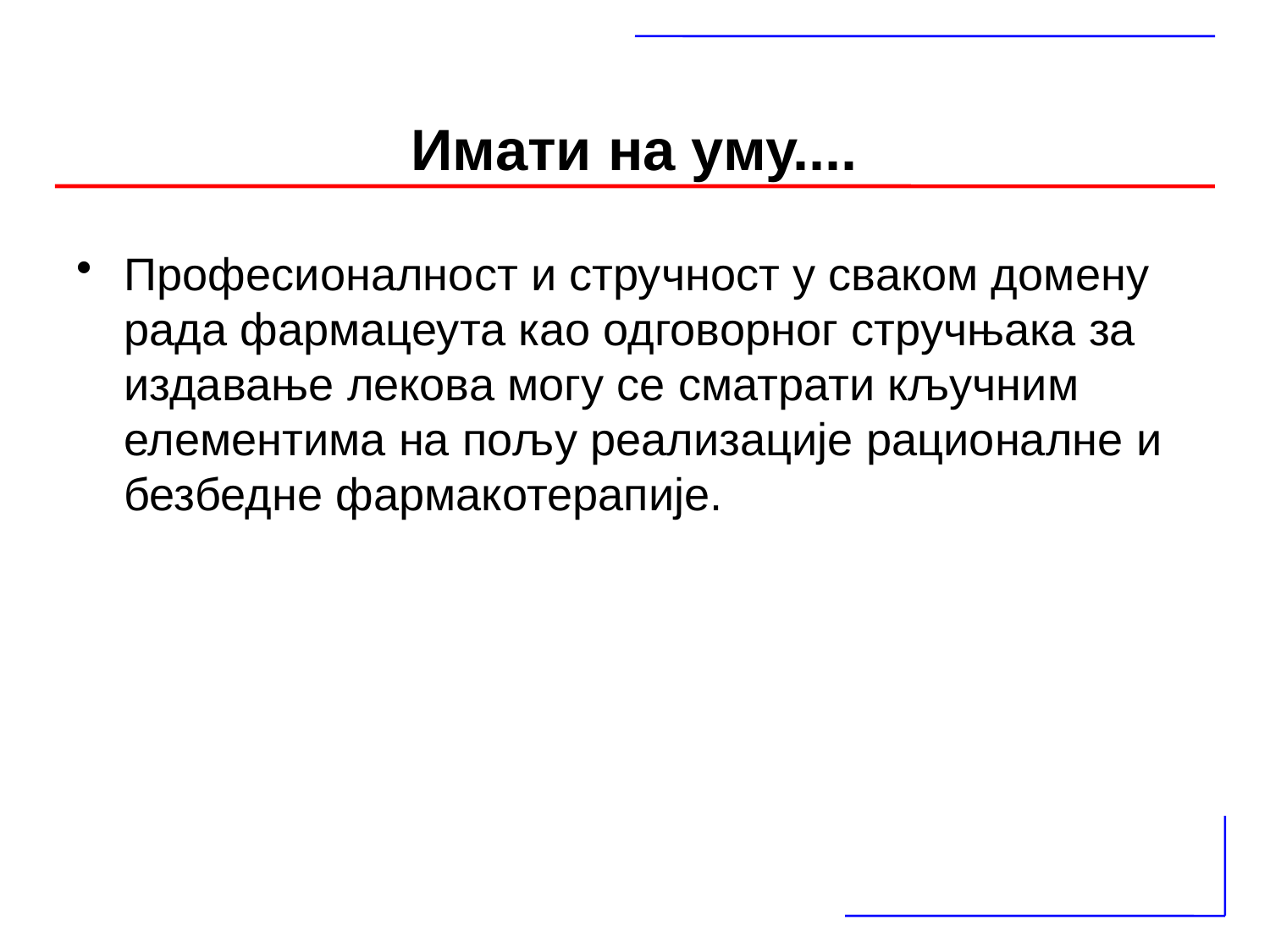

# Имати на уму....
Професионалност и стручност у сваком домену рада фармацеута као одговорног стручњака за издавање лекова могу се сматрати кључним елементима на пољу реализације рационалне и безбедне фармакотерапије.